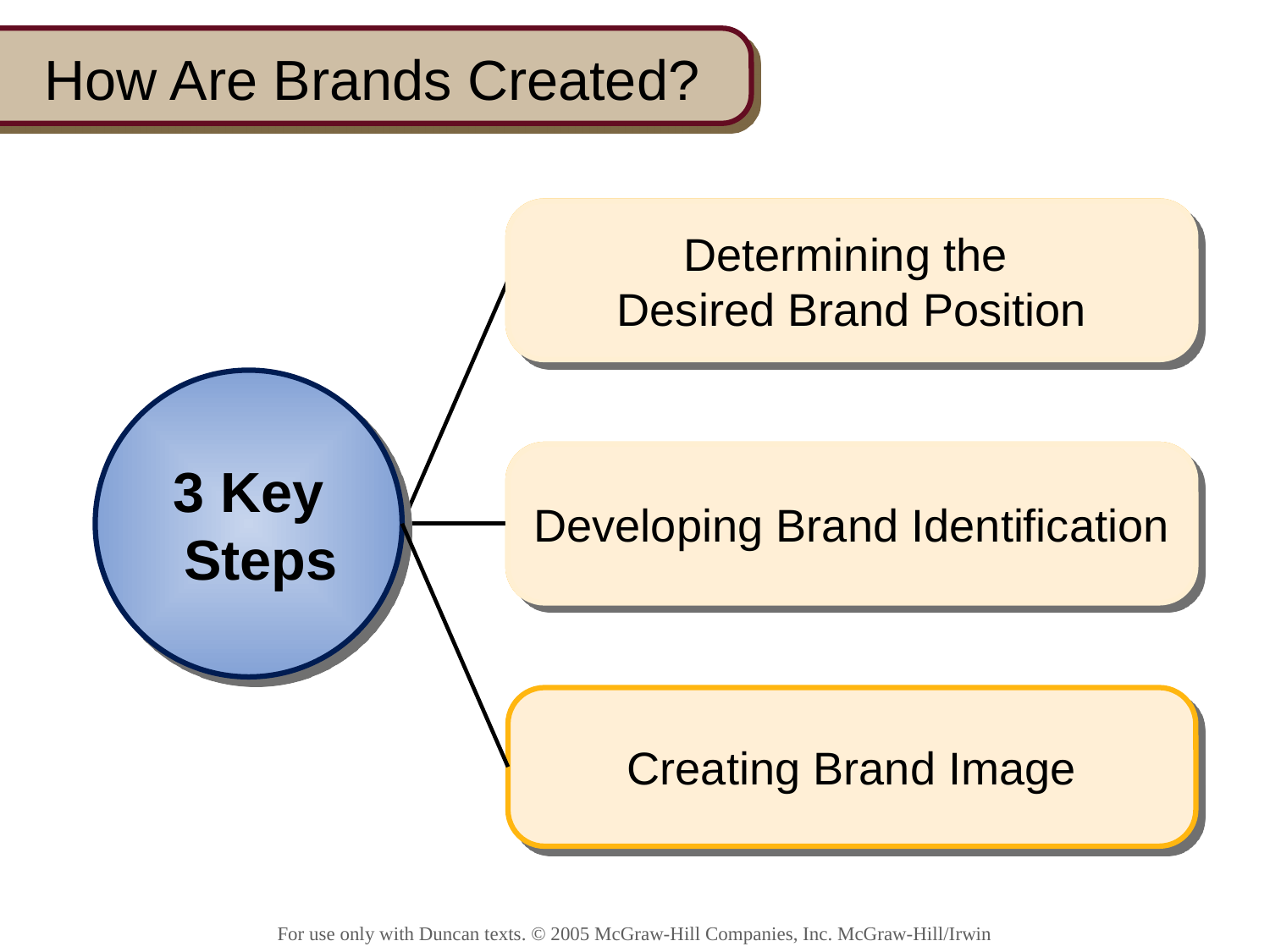

# How Are Brands Created?
Determining the
Desired Brand Position
Determining the
Desired Brand Position
3 Key
Steps
Developing Brand Identification
Developing Brand Identification
Creating Brand Image